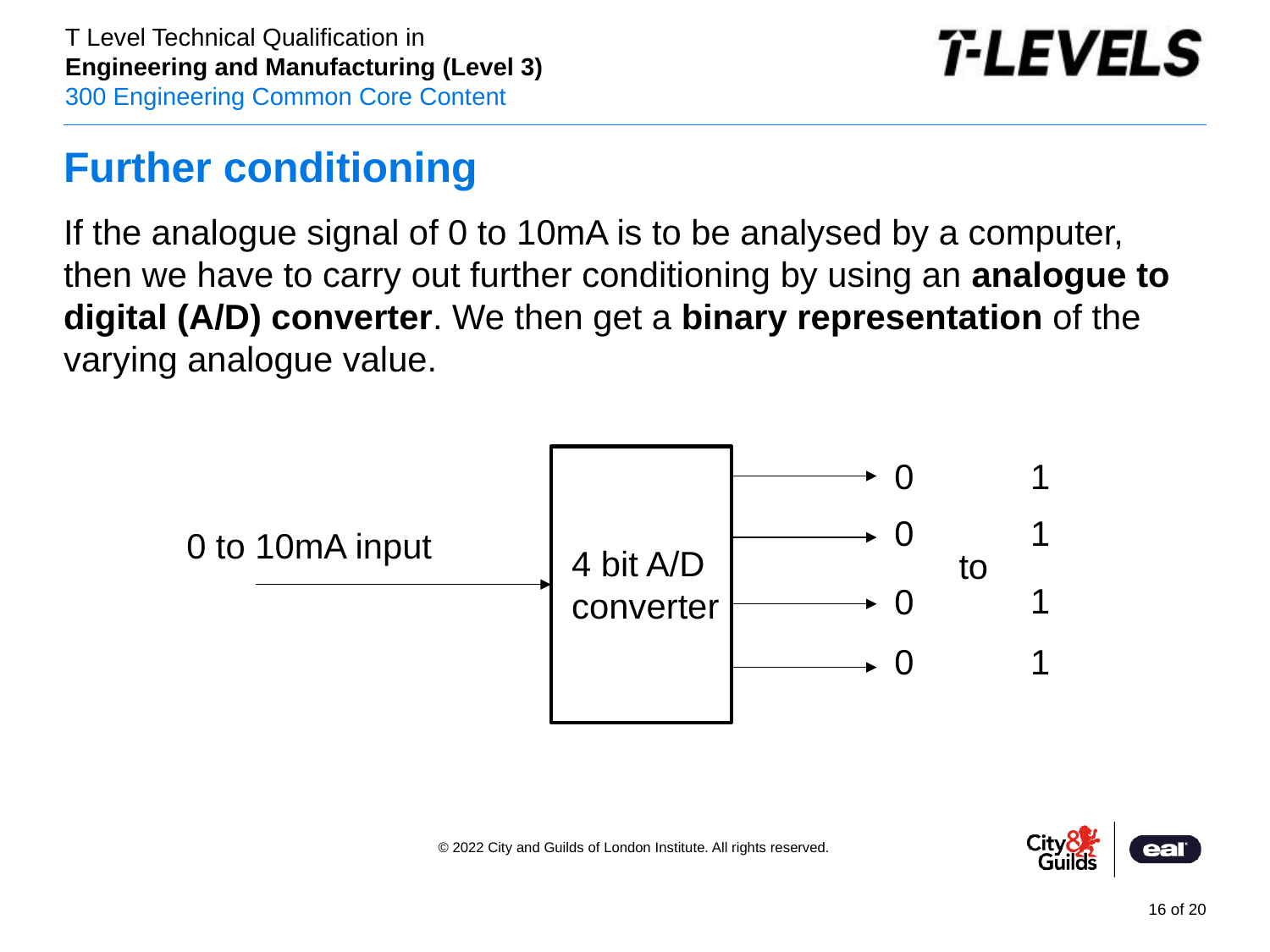

# Further conditioning
If the analogue signal of 0 to 10mA is to be analysed by a computer, then we have to carry out further conditioning by using an analogue to digital (A/D) converter. We then get a binary representation of the varying analogue value.

0
1
0
1
0 to 10mA input
4 bit A/D converter
to
1
0
0
1